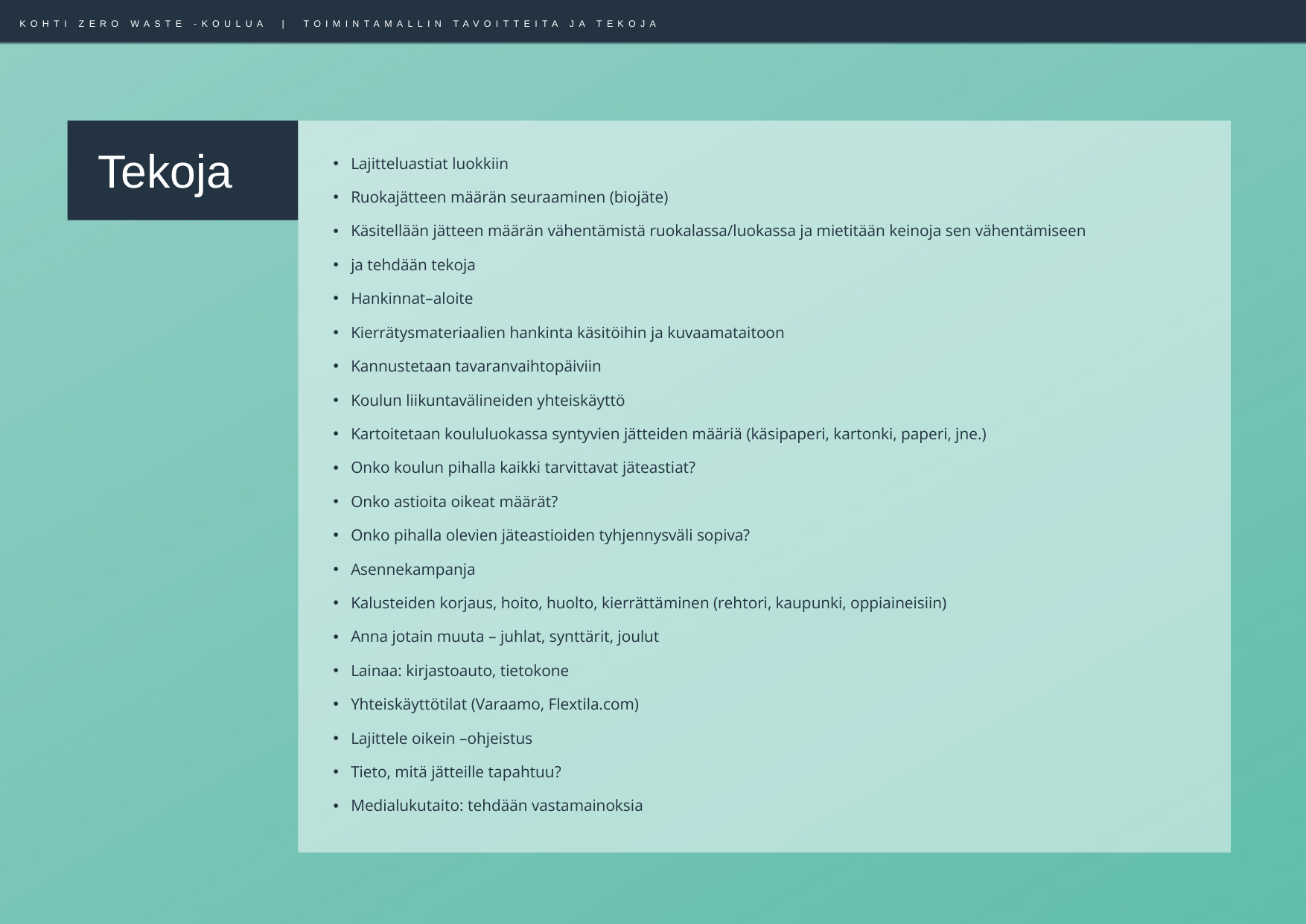

KOHTI ZERO WASTE -KOULUA  |  TOIMINTAMALLIN TAVOITTEITA JA TEKOJA
# Tekoja
Lajitteluastiat luokkiin
Ruokajätteen määrän seuraaminen (biojäte)
Käsitellään jätteen määrän vähentämistä ruokalassa/luokassa ja mietitään keinoja sen vähentämiseen
ja tehdään tekoja
Hankinnat–aloite
Kierrätysmateriaalien hankinta käsitöihin ja kuvaamataitoon
Kannustetaan tavaranvaihtopäiviin
Koulun liikuntavälineiden yhteiskäyttö
Kartoitetaan koululuokassa syntyvien jätteiden määriä (käsipaperi, kartonki, paperi, jne.)
Onko koulun pihalla kaikki tarvittavat jäteastiat?
Onko astioita oikeat määrät?
Onko pihalla olevien jäteastioiden tyhjennysväli sopiva?
Asennekampanja
Kalusteiden korjaus, hoito, huolto, kierrättäminen (rehtori, kaupunki, oppiaineisiin)
Anna jotain muuta – juhlat, synttärit, joulut
Lainaa: kirjastoauto, tietokone
Yhteiskäyttötilat (Varaamo, Flextila.com)
Lajittele oikein –ohjeistus
Tieto, mitä jätteille tapahtuu?
Medialukutaito: tehdään vastamainoksia